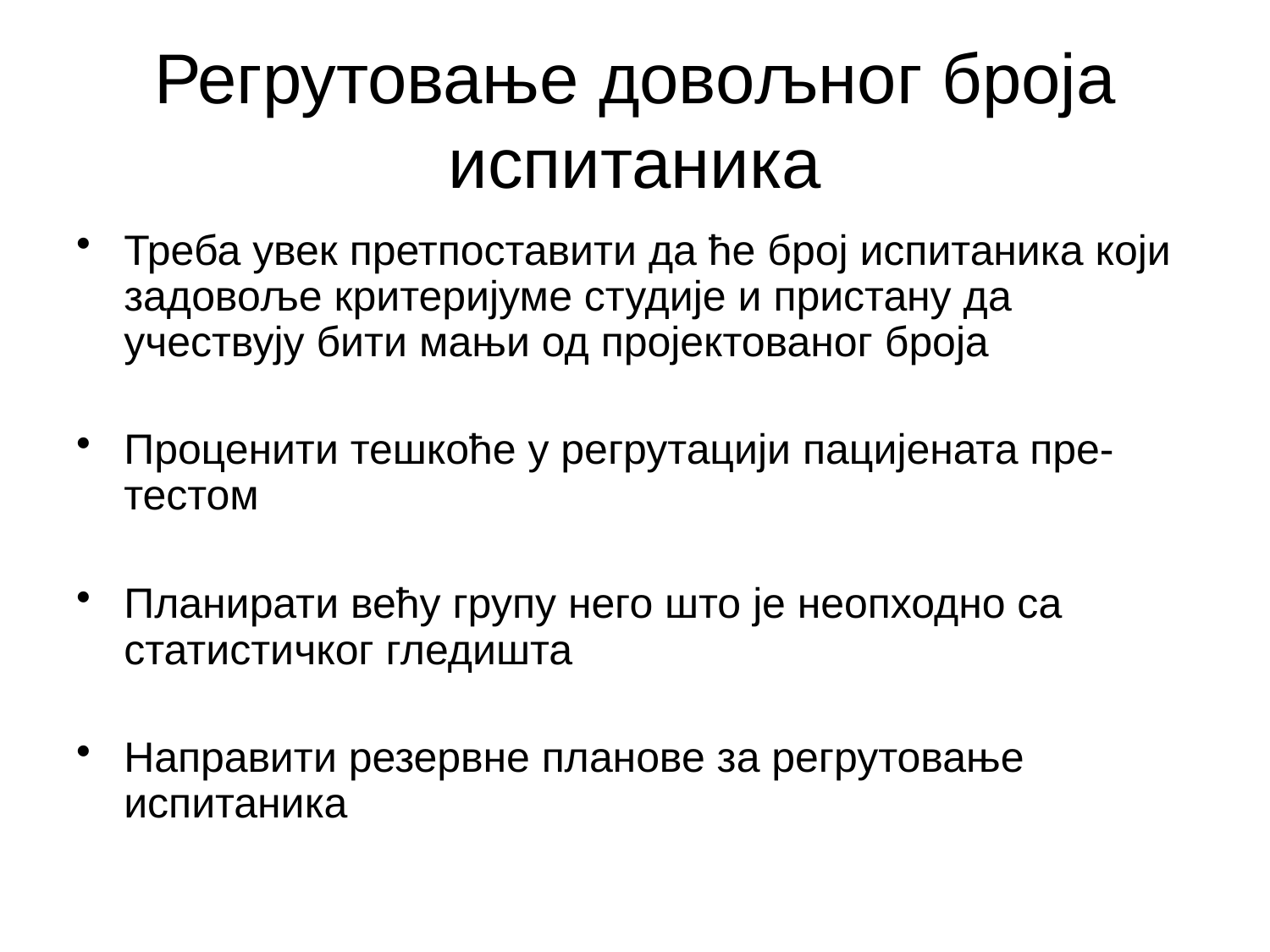

# Регрутовање довољног броја испитаника
Треба увек претпоставити да ће број испитаника који задовоље критеријуме студије и пристану да учествују бити мањи од пројектованог броја

Проценити тешкоће у регрутацији пацијената пре-тестом

Планирати већу групу него што је неопходно са статистичког гледишта

Направити резервне планове за регрутовање испитаника